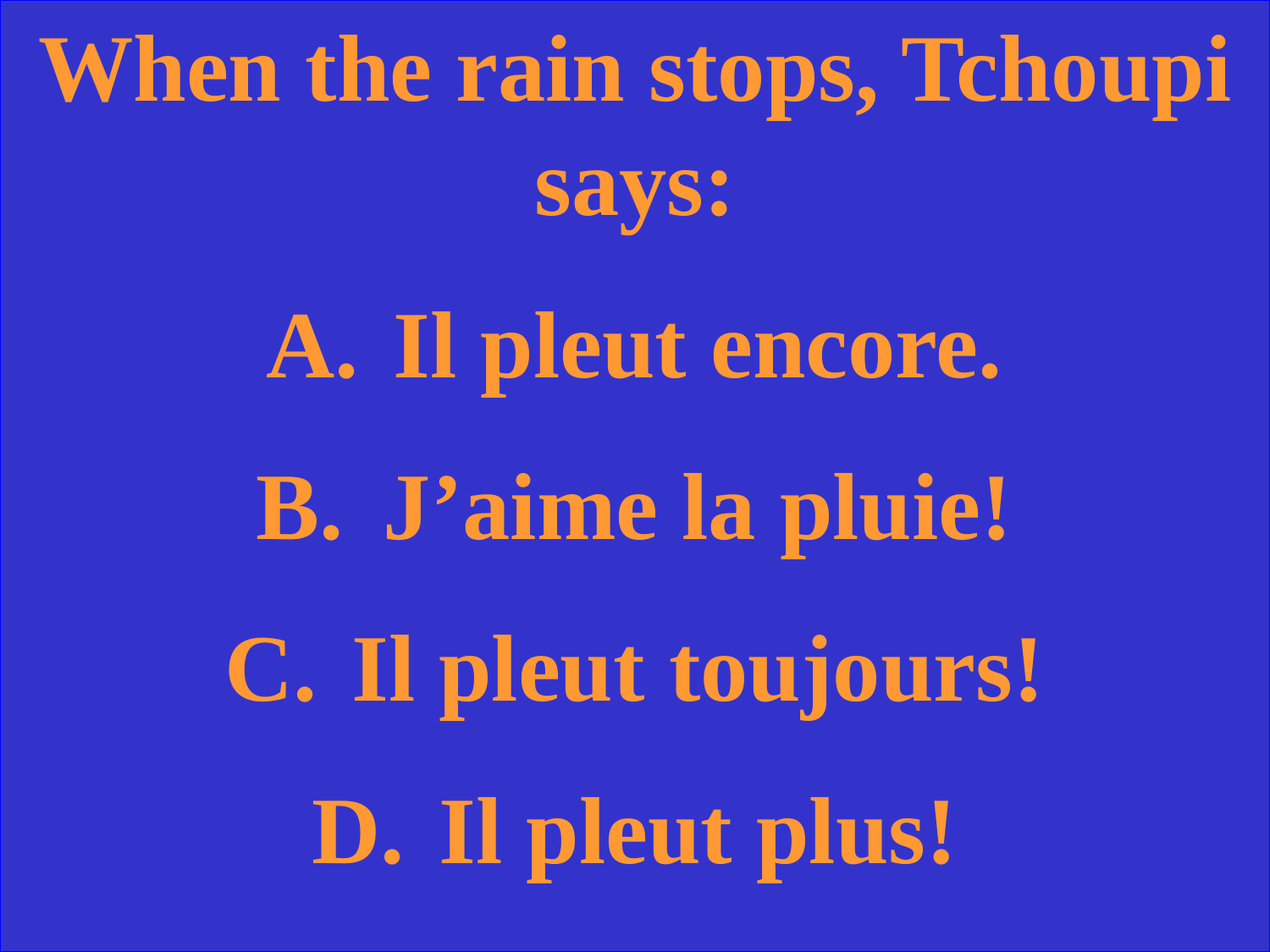

When the rain stops, Tchoupi says:
Il pleut encore.
J’aime la pluie!
Il pleut toujours!
Il pleut plus!